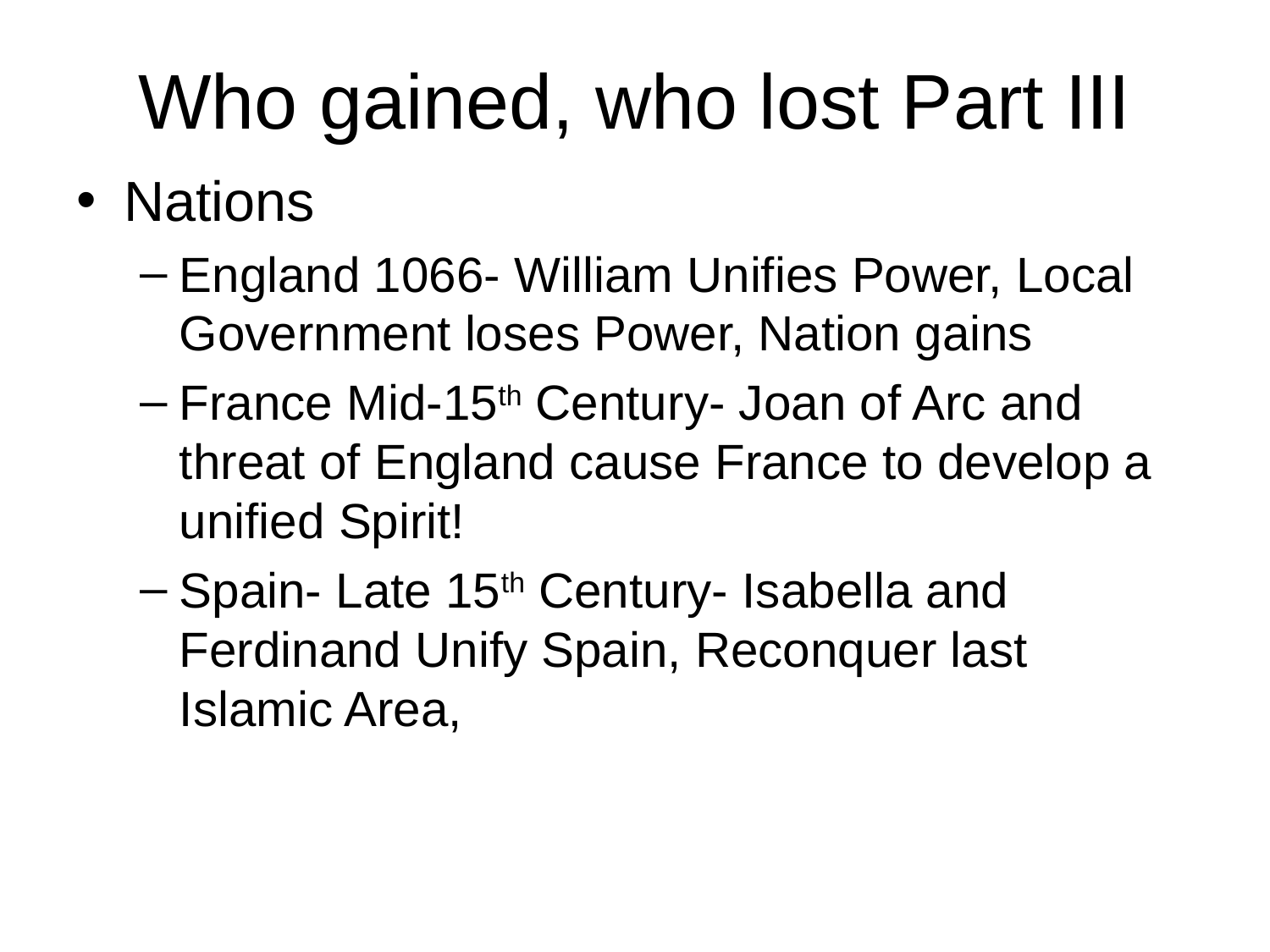

# Who gained, who lost Part III
Nations
England 1066- William Unifies Power, Local Government loses Power, Nation gains
France Mid-15th Century- Joan of Arc and threat of England cause France to develop a unified Spirit!
Spain- Late 15th Century- Isabella and Ferdinand Unify Spain, Reconquer last Islamic Area,